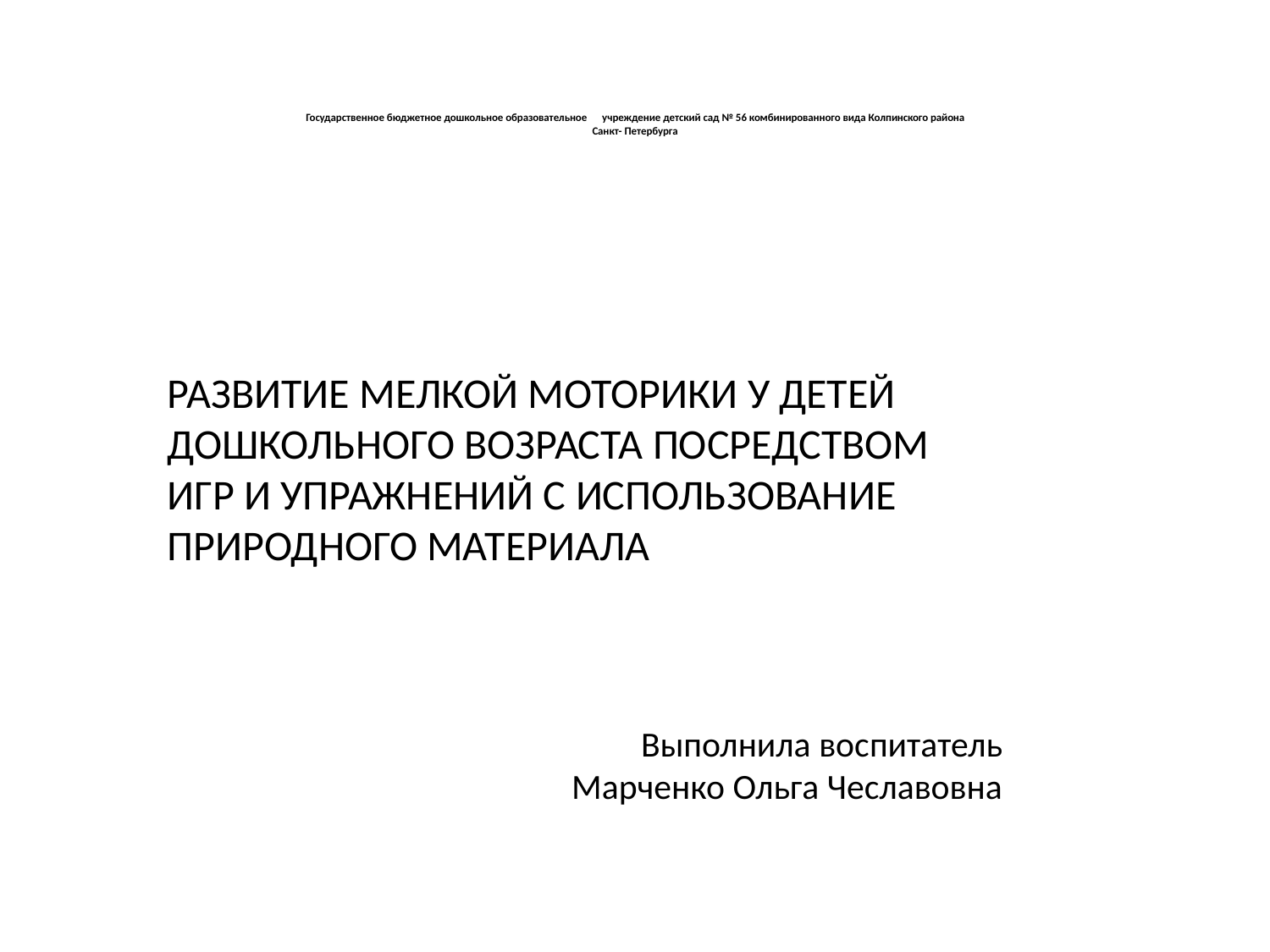

# Государственное бюджетное дошкольное образовательное      учреждение детский сад № 56 комбинированного вида Колпинского района Санкт- Петербурга

РАЗВИТИЕ МЕЛКОЙ МОТОРИКИ У ДЕТЕЙ ДОШКОЛЬНОГО ВОЗРАСТА ПОСРЕДСТВОМ ИГР И УПРАЖНЕНИЙ С ИСПОЛЬЗОВАНИЕ ПРИРОДНОГО МАТЕРИАЛА

Выполнила воспитатель
Марченко Ольга Чеславовна